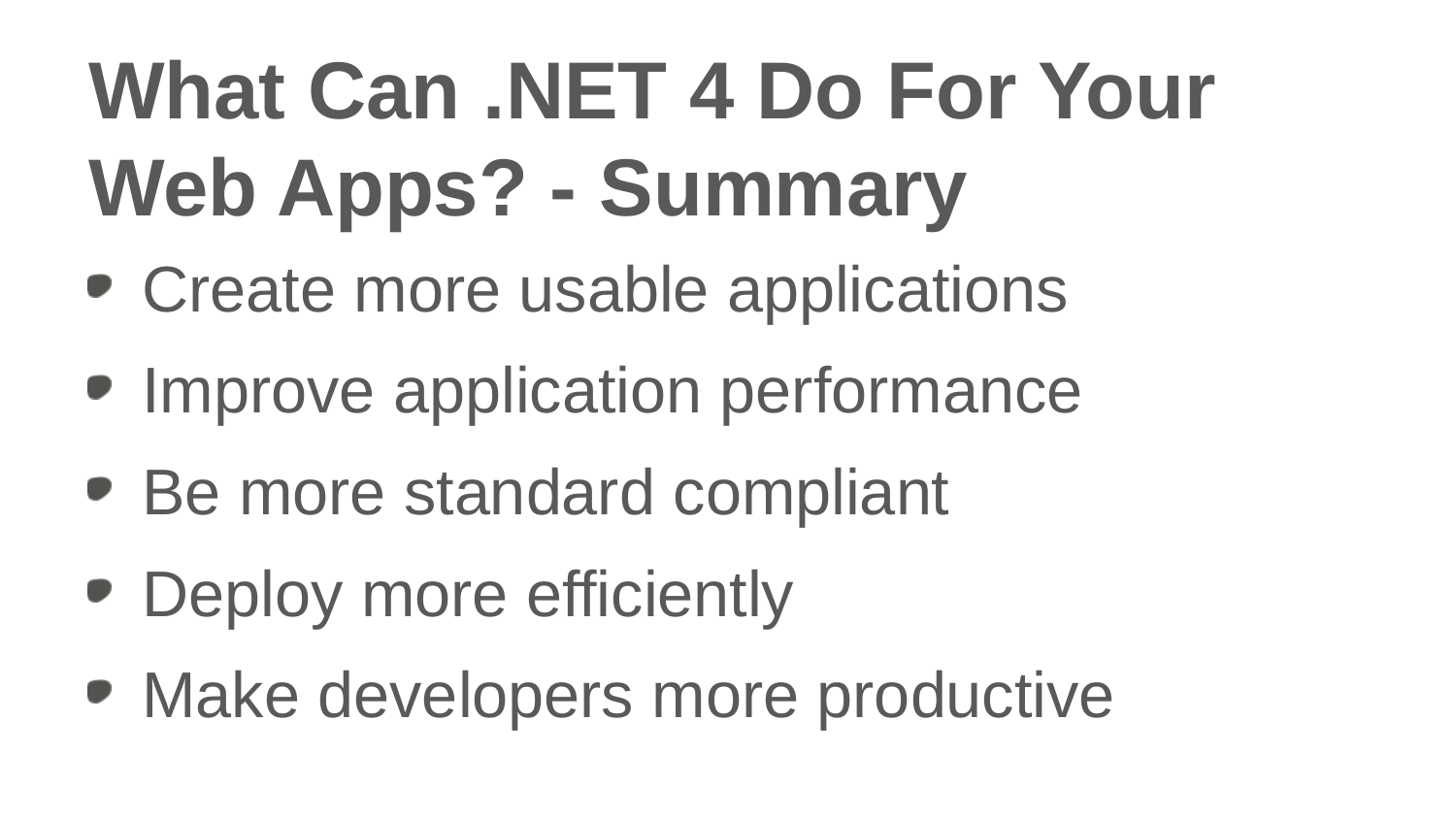

What Can .NET 4 Do For Your Web Apps? - Summary
Create more usable applications
Improve application performance
Be more standard compliant
Deploy more efficiently
Make developers more productive